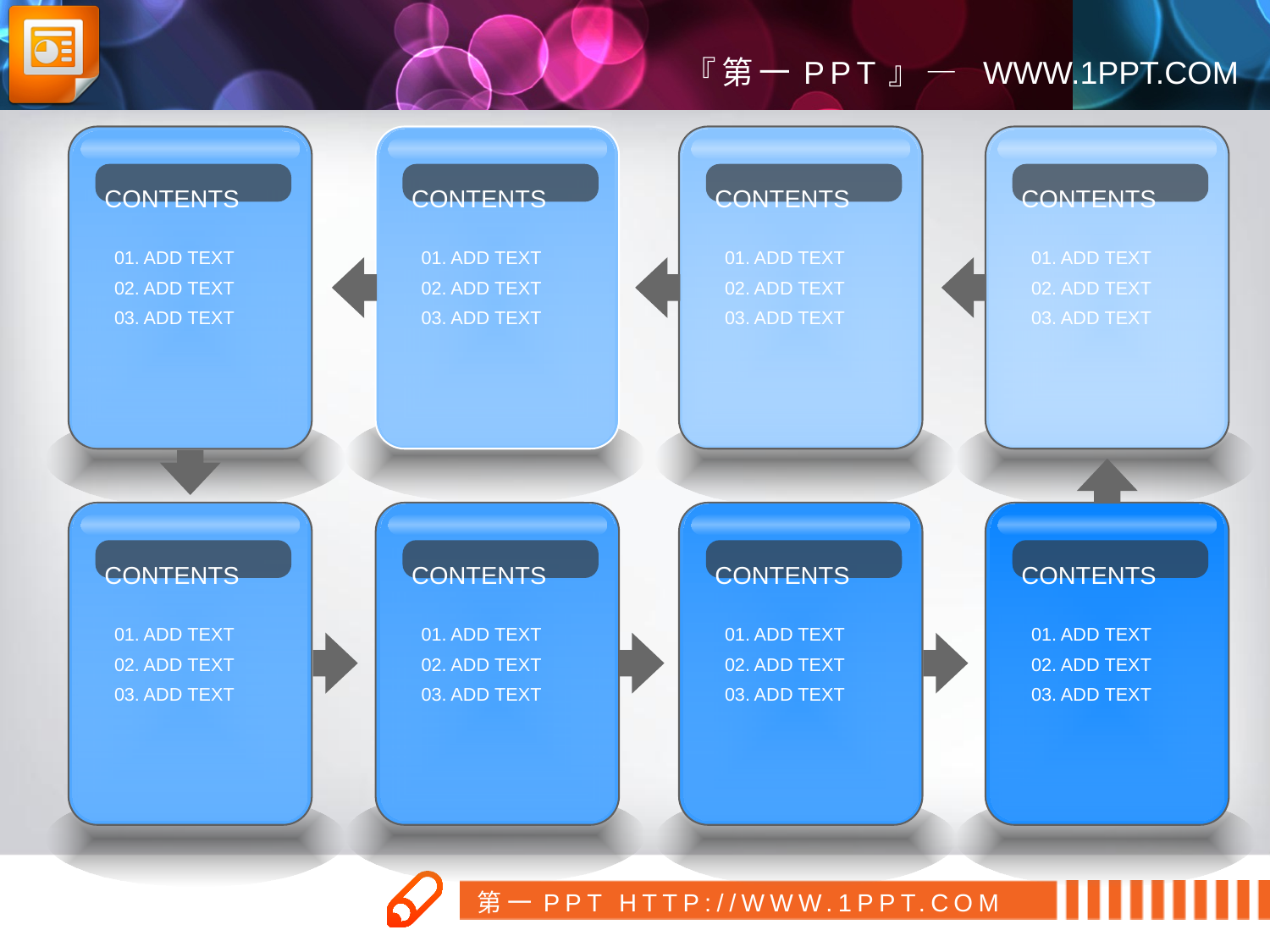

CONTENTS
01. ADD TEXT
02. ADD TEXT
03. ADD TEXT

CONTENTS
01. ADD TEXT
02. ADD TEXT
03. ADD TEXT

CONTENTS
01. ADD TEXT
02. ADD TEXT
03. ADD TEXT

CONTENTS
01. ADD TEXT
02. ADD TEXT
03. ADD TEXT

CONTENTS
01. ADD TEXT
02. ADD TEXT
03. ADD TEXT

CONTENTS
01. ADD TEXT
02. ADD TEXT
03. ADD TEXT

CONTENTS
01. ADD TEXT
02. ADD TEXT
03. ADD TEXT

CONTENTS
01. ADD TEXT
02. ADD TEXT
03. ADD TEXT